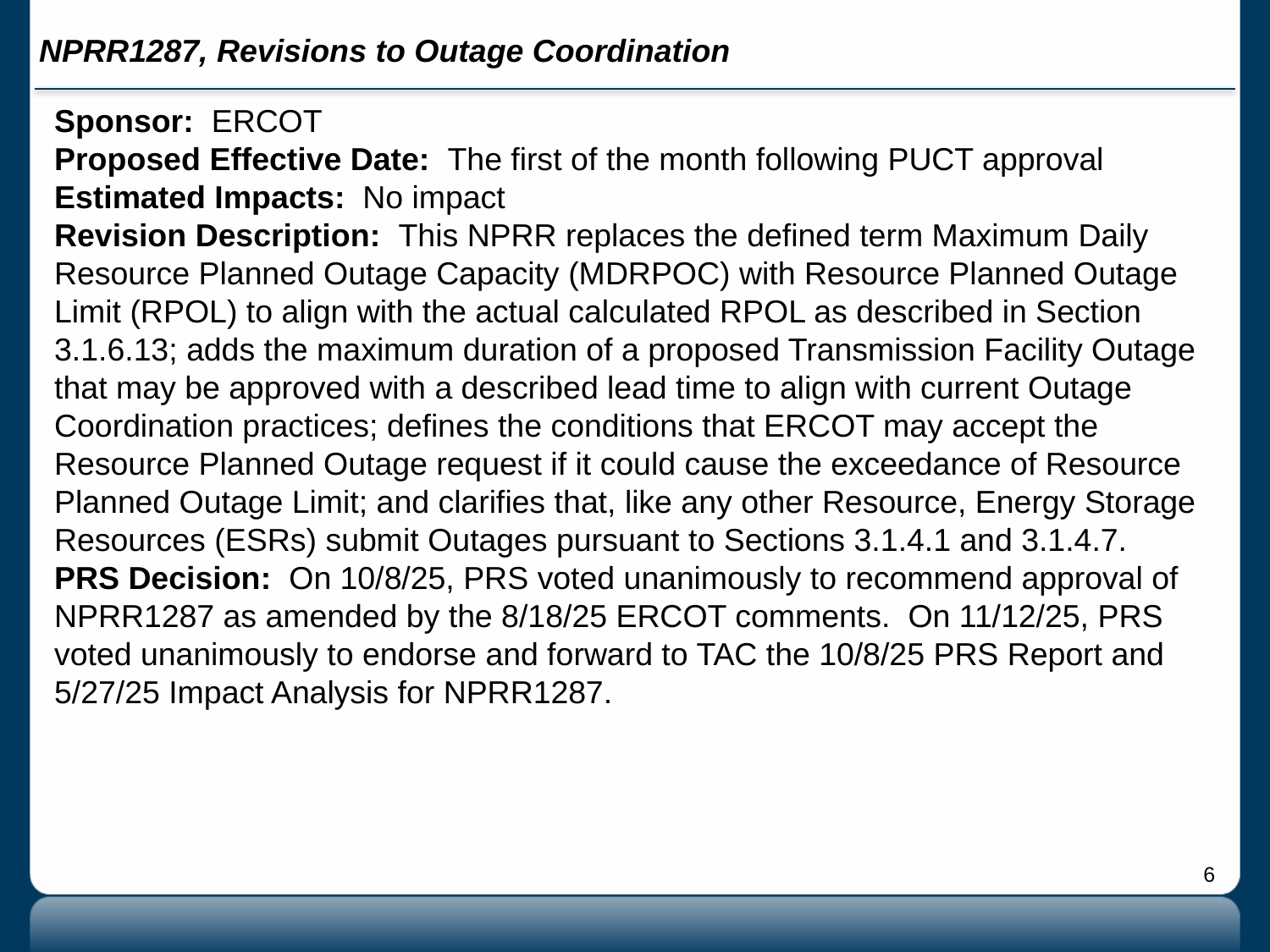

# NPRR1287, Revisions to Outage Coordination
Sponsor:  ERCOT
Proposed Effective Date:  The first of the month following PUCT approval
Estimated Impacts:  No impact
Revision Description:  This NPRR replaces the defined term Maximum Daily Resource Planned Outage Capacity (MDRPOC) with Resource Planned Outage Limit (RPOL) to align with the actual calculated RPOL as described in Section 3.1.6.13; adds the maximum duration of a proposed Transmission Facility Outage that may be approved with a described lead time to align with current Outage Coordination practices; defines the conditions that ERCOT may accept the Resource Planned Outage request if it could cause the exceedance of Resource Planned Outage Limit; and clarifies that, like any other Resource, Energy Storage Resources (ESRs) submit Outages pursuant to Sections 3.1.4.1 and 3.1.4.7.
PRS Decision:  On 10/8/25, PRS voted unanimously to recommend approval of NPRR1287 as amended by the 8/18/25 ERCOT comments.  On 11/12/25, PRS voted unanimously to endorse and forward to TAC the 10/8/25 PRS Report and 5/27/25 Impact Analysis for NPRR1287.